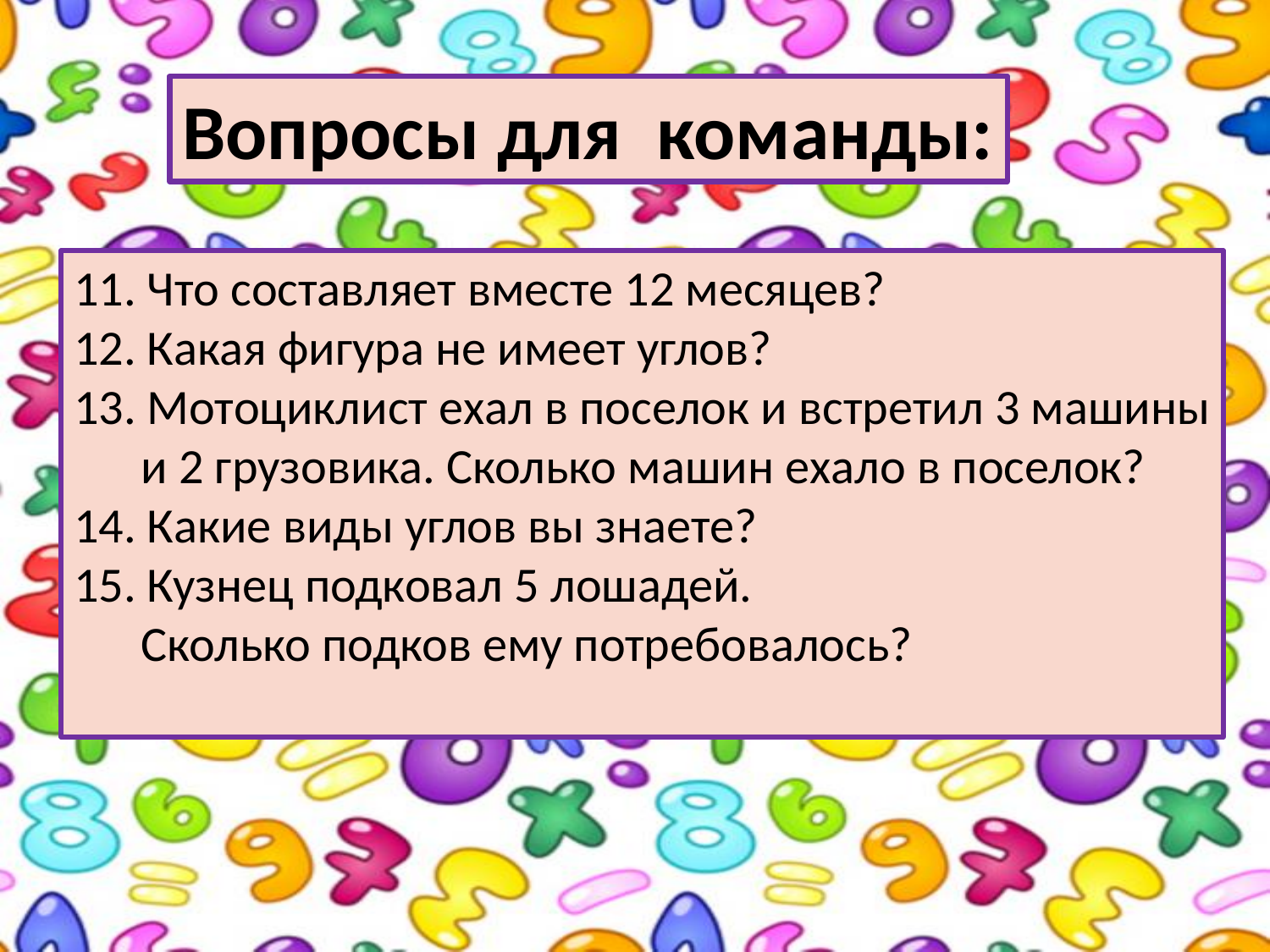

Вопросы для  команды:
11. Что составляет вместе 12 месяцев?
12. Какая фигура не имеет углов?
13. Мотоциклист ехал в поселок и встретил 3 машины
      и 2 грузовика. Сколько машин ехало в поселок?
14. Какие виды углов вы знаете?
15. Кузнец подковал 5 лошадей.
      Сколько подков ему потребовалось?